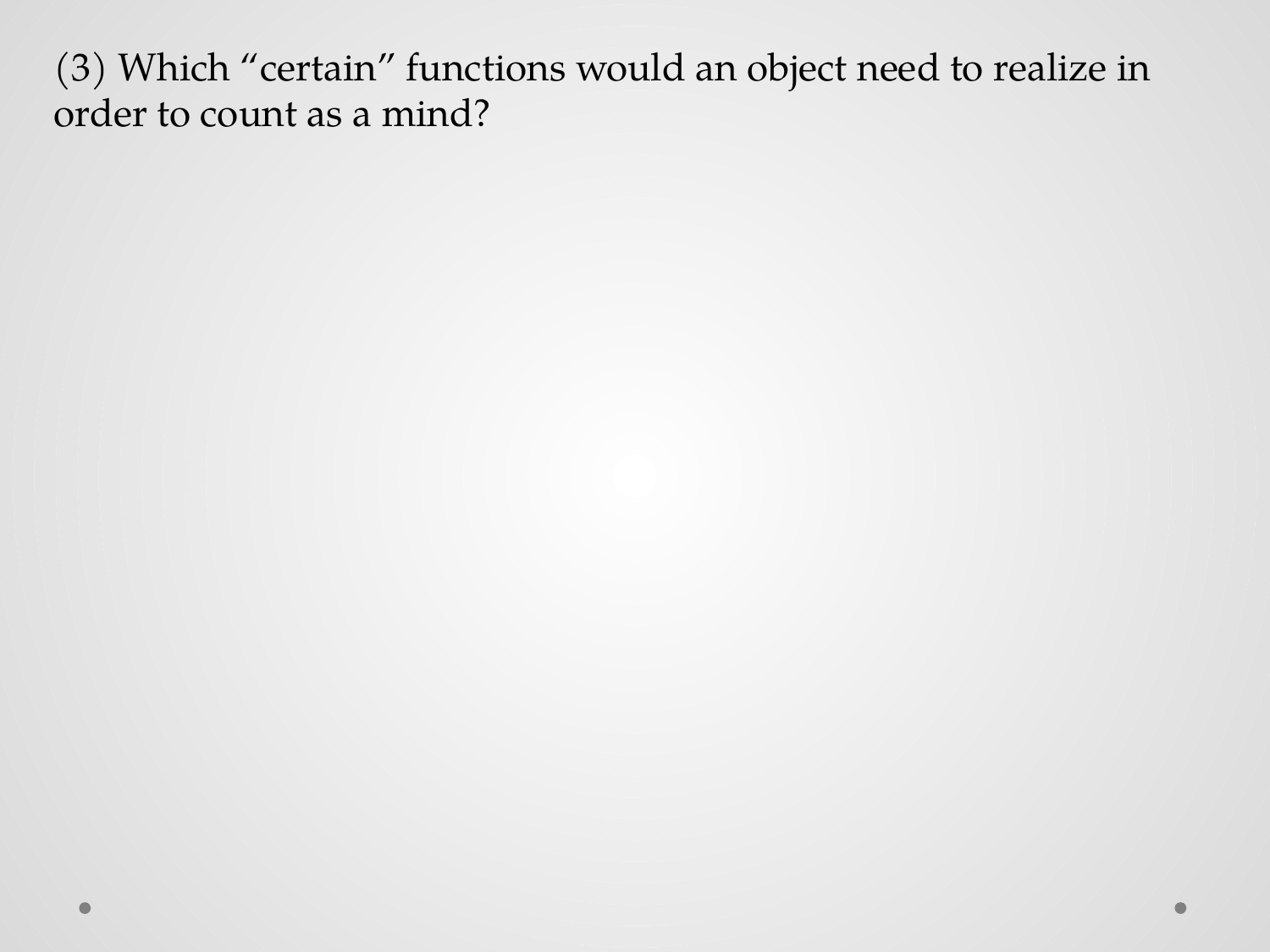

(3) Which “certain” functions would an object need to realize in order to count as a mind?